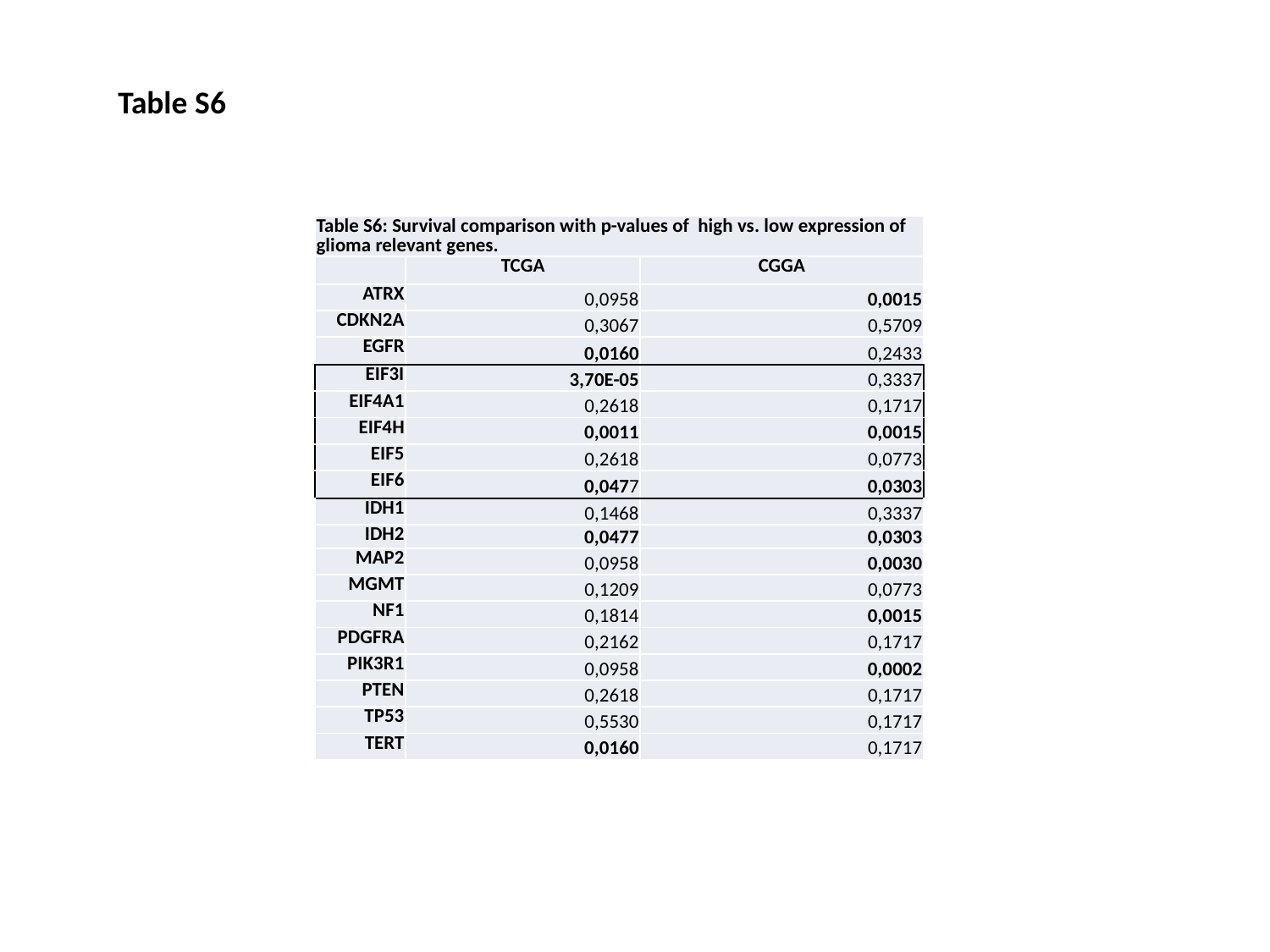

Table S6
| Table S6: Survival comparison with p-values of high vs. low expression of glioma relevant genes. |  |  |
| --- | --- | --- |
|  | TCGA | CGGA |
| ATRX | 0,0958 | 0,0015 |
| CDKN2A | 0,3067 | 0,5709 |
| EGFR | 0,0160 | 0,2433 |
| EIF3I | 3,70E-05 | 0,3337 |
| EIF4A1 | 0,2618 | 0,1717 |
| EIF4H | 0,0011 | 0,0015 |
| EIF5 | 0,2618 | 0,0773 |
| EIF6 | 0,0477 | 0,0303 |
| IDH1 | 0,1468 | 0,3337 |
| IDH2 | 0,0477 | 0,0303 |
| MAP2 | 0,0958 | 0,0030 |
| MGMT | 0,1209 | 0,0773 |
| NF1 | 0,1814 | 0,0015 |
| PDGFRA | 0,2162 | 0,1717 |
| PIK3R1 | 0,0958 | 0,0002 |
| PTEN | 0,2618 | 0,1717 |
| TP53 | 0,5530 | 0,1717 |
| TERT | 0,0160 | 0,1717 |